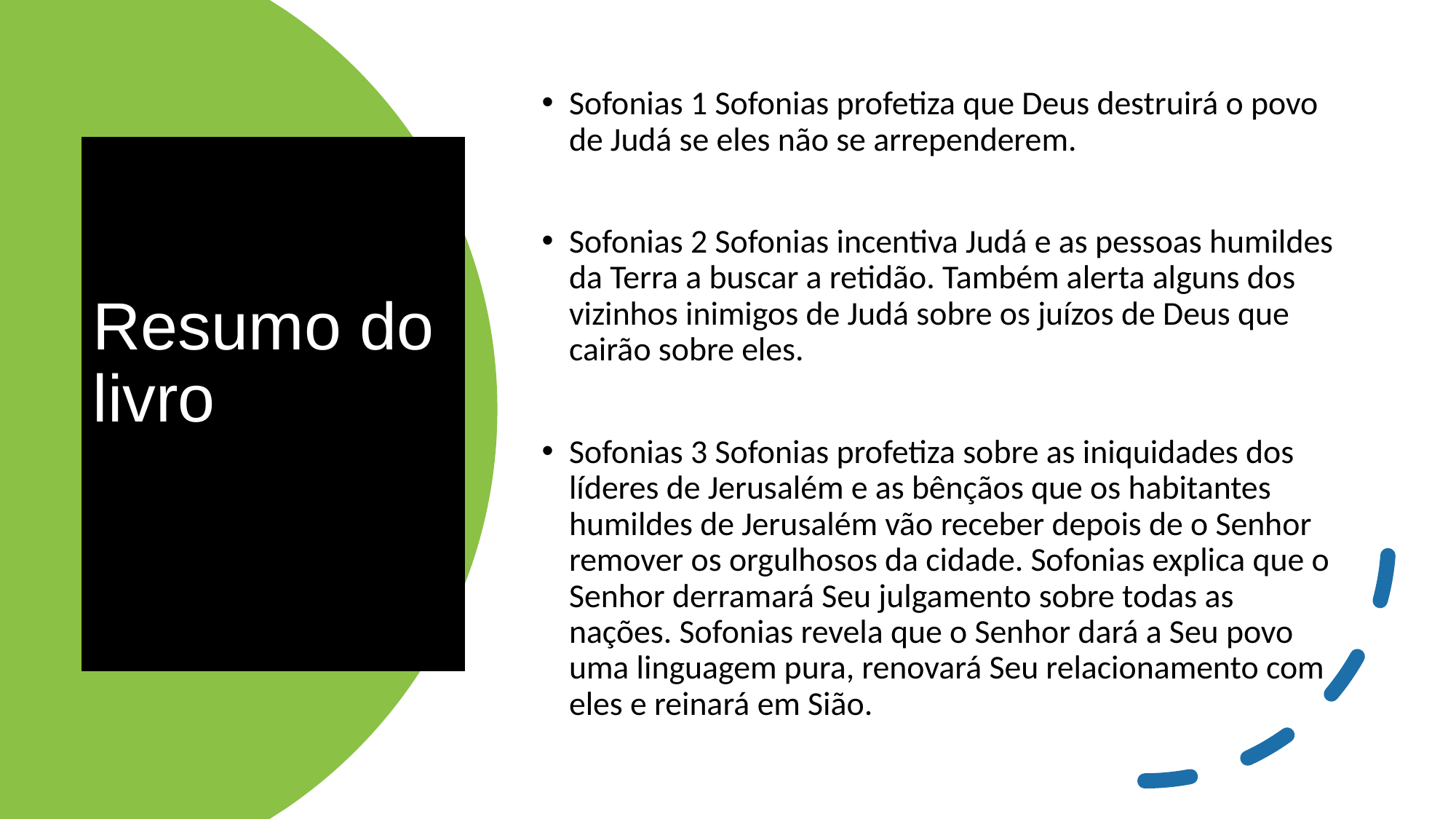

Sofonias 1 Sofonias profetiza que Deus destruirá o povo de Judá se eles não se arrependerem.

Sofonias 2 Sofonias incentiva Judá e as pessoas humildes da Terra a buscar a retidão. Também alerta alguns dos vizinhos inimigos de Judá sobre os juízos de Deus que cairão sobre eles.

Sofonias 3 Sofonias profetiza sobre as iniquidades dos líderes de Jerusalém e as bênçãos que os habitantes humildes de Jerusalém vão receber depois de o Senhor remover os orgulhosos da cidade. Sofonias explica que o Senhor derramará Seu julgamento sobre todas as nações. Sofonias revela que o Senhor dará a Seu povo uma linguagem pura, renovará Seu relacionamento com eles e reinará em Sião.
# Resumo do livro